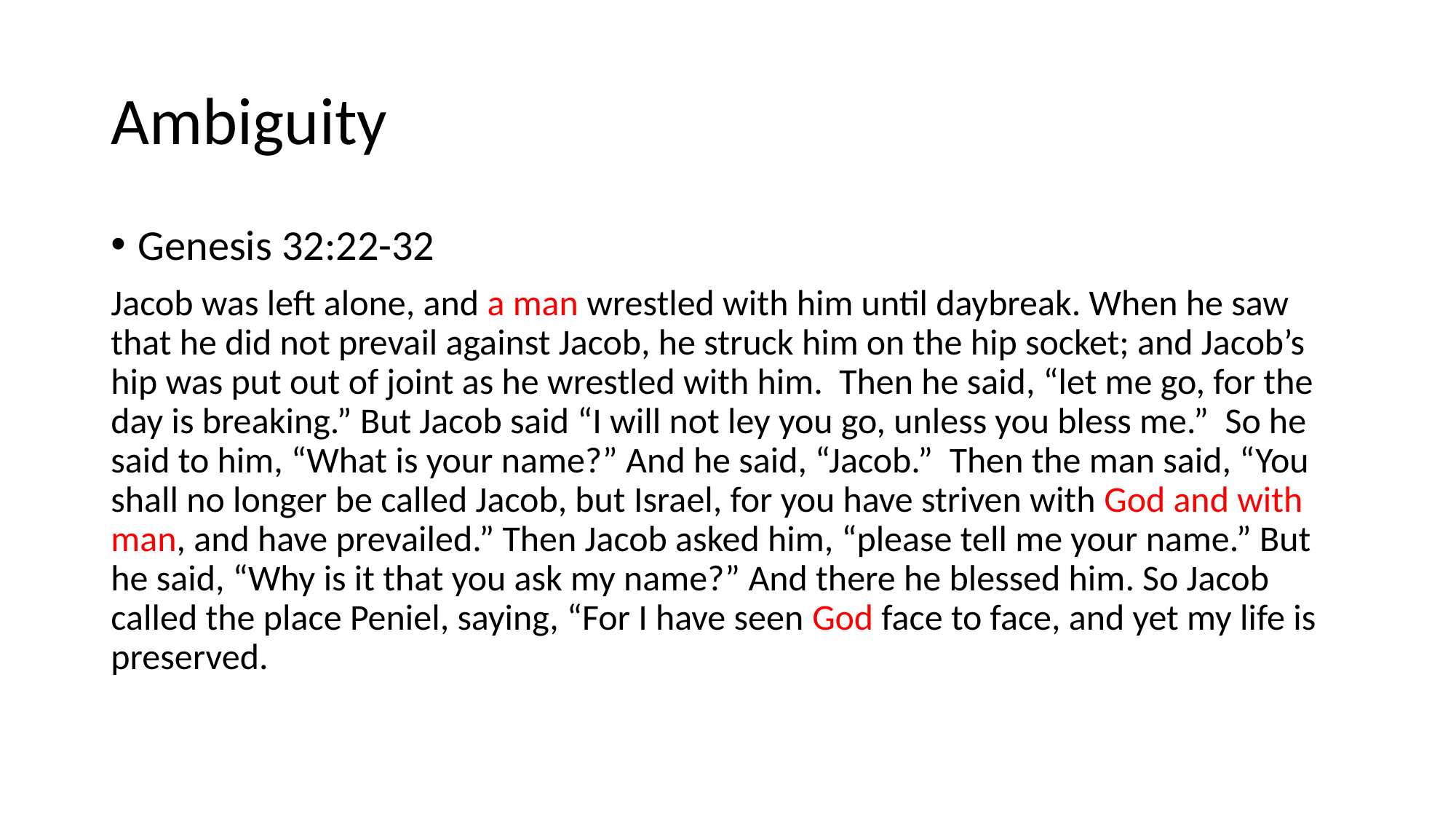

# Ambiguity
Genesis 32:22-32
Jacob was left alone, and a man wrestled with him until daybreak. When he saw that he did not prevail against Jacob, he struck him on the hip socket; and Jacob’s hip was put out of joint as he wrestled with him.  Then he said, “let me go, for the day is breaking.” But Jacob said “I will not ley you go, unless you bless me.”  So he said to him, “What is your name?” And he said, “Jacob.”  Then the man said, “You shall no longer be called Jacob, but Israel, for you have striven with God and with man, and have prevailed.” Then Jacob asked him, “please tell me your name.” But he said, “Why is it that you ask my name?” And there he blessed him. So Jacob called the place Peniel, saying, “For I have seen God face to face, and yet my life is preserved.